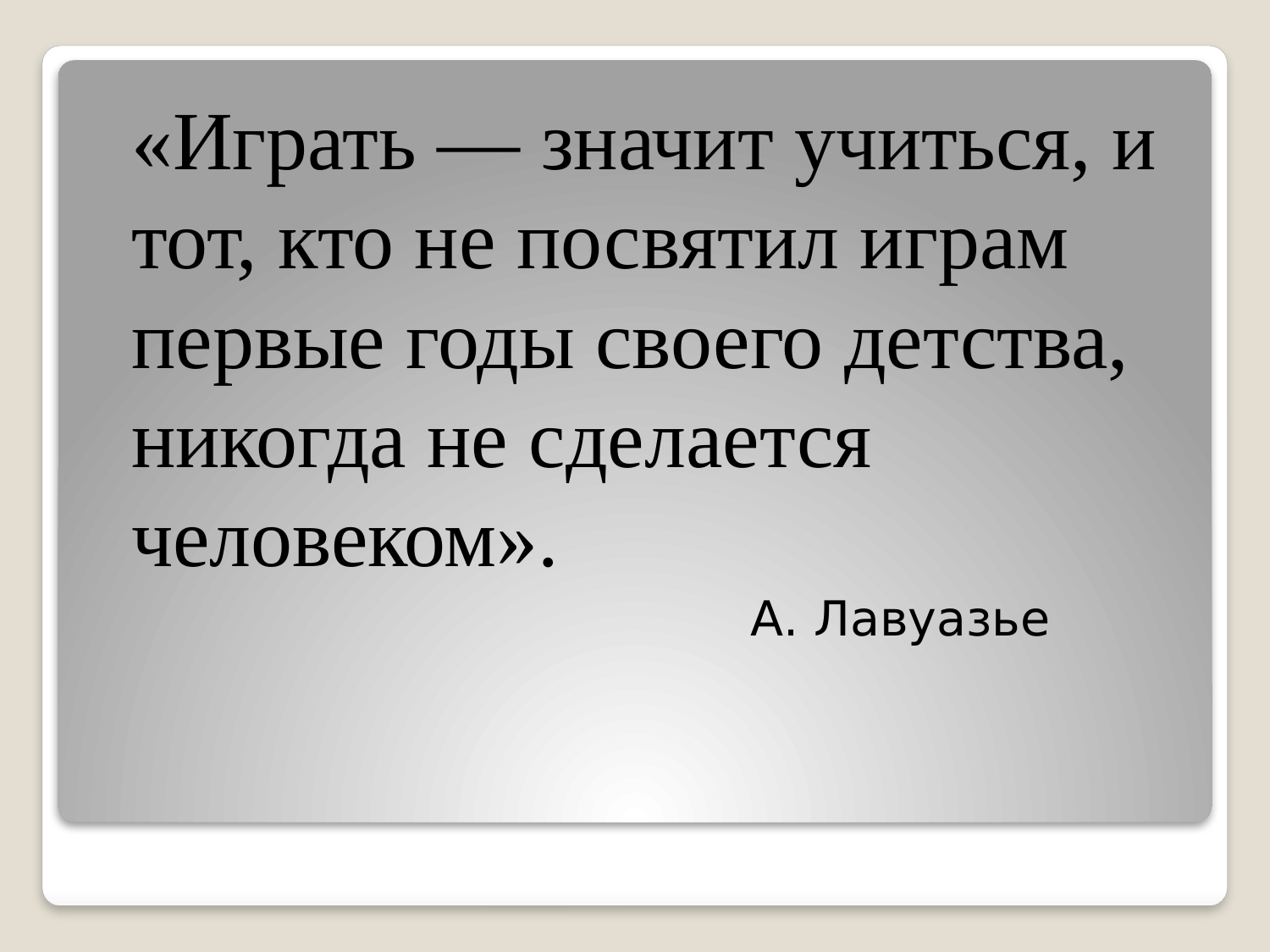

«Играть — значит учиться, и тот, кто не посвятил играм первые годы своего детства, никогда не сделается человеком».
                                           А. Лавуазье